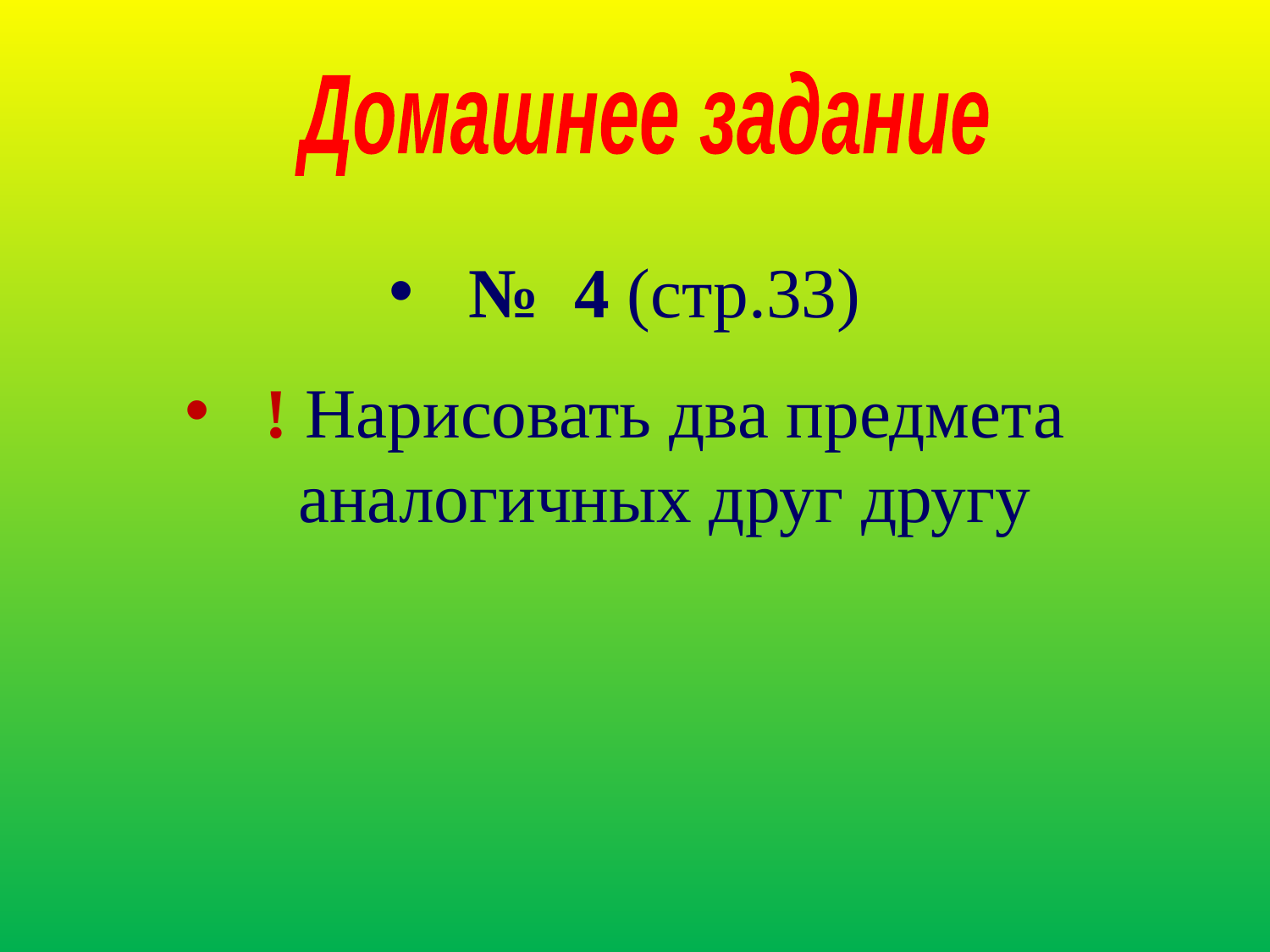

Домашнее задание
№  4 (стр.33)
! Нарисовать два предмета аналогичных друг другу